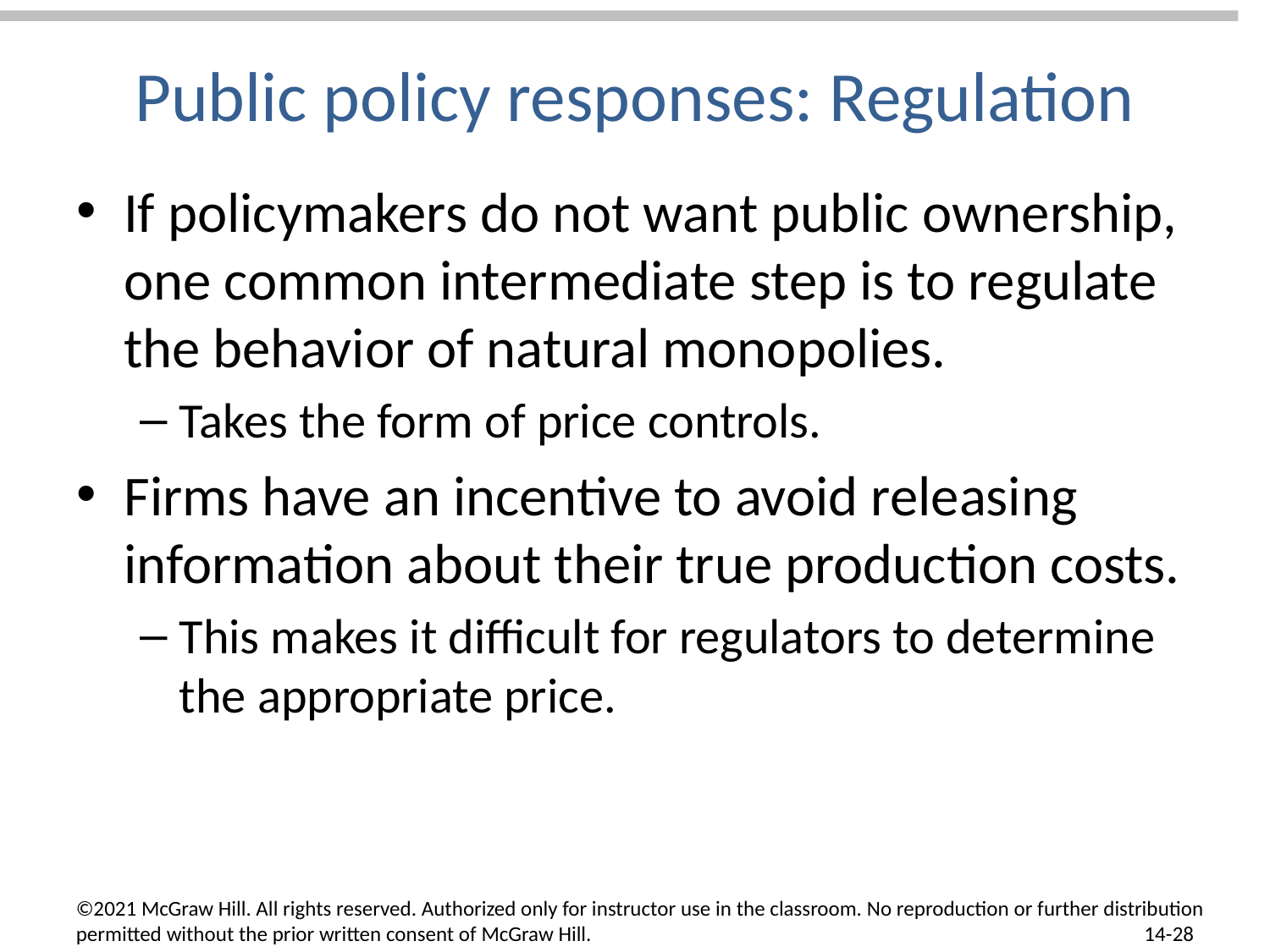

# Public policy responses: Regulation
If policymakers do not want public ownership, one common intermediate step is to regulate the behavior of natural monopolies.
Takes the form of price controls.
Firms have an incentive to avoid releasing information about their true production costs.
This makes it difficult for regulators to determine the appropriate price.